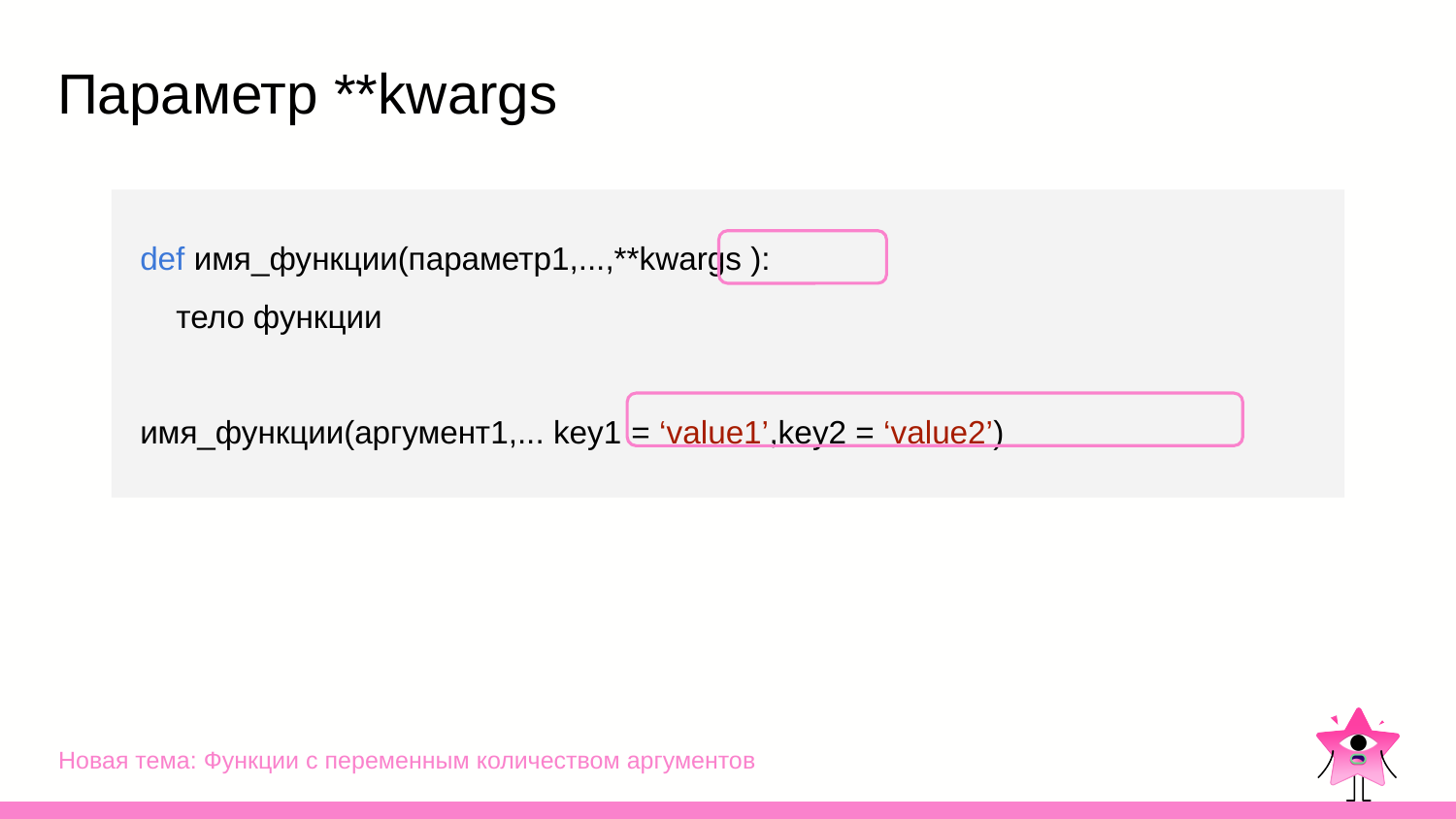

# Параметр **kwargs
def имя_функции(параметр1,...,**kwargs ):
    тело функции

имя_функции(аргумент1,... key1 = ‘value1’,key2 = ‘value2’)

Новая тема: Функции с переменным количеством аргументов